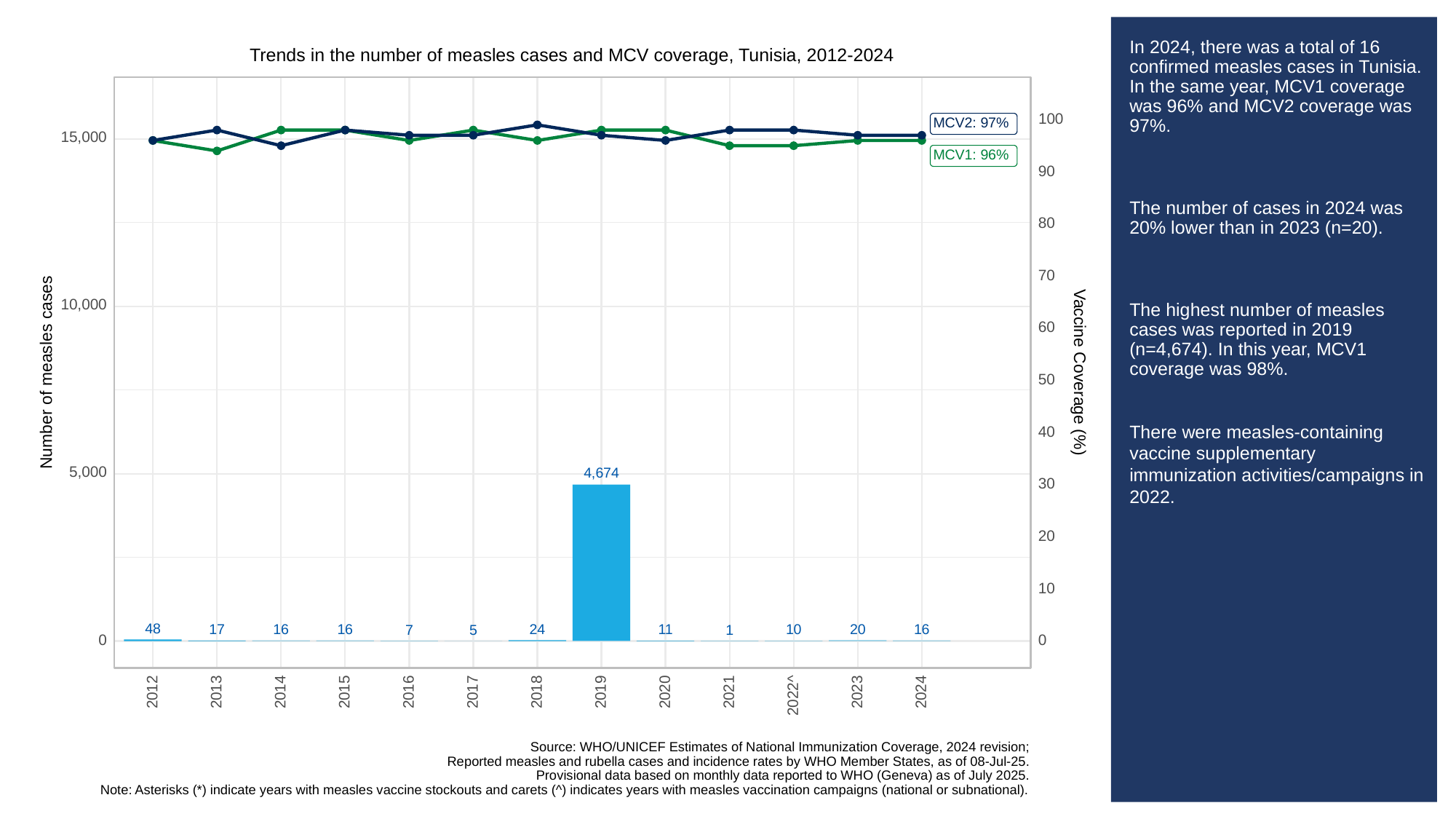

# In 2024, there was a total of 16 confirmed measles cases in Tunisia. In the same year, MCV1 coverage was 96% and MCV2 coverage was 97%.

The number of cases in 2024 was 20% lower than in 2023 (n=20).

The highest number of measles cases was reported in 2019 (n=4,674). In this year, MCV1 coverage was 98%.

There were measles-containing vaccine supplementary immunization activities/campaigns in 2022.

Trends in the number of measles cases and MCV coverage, Tunisia, 2012-2024

100
MCV2: 97%

15,000

MCV1: 96%
90
80

70
10,000

60
Vaccine Coverage (%)
Number of measles cases
50

40
5,000
4,674

30

20

10
48
20
24
16
16
16
17
10
11
5
7
1
0
0

2013
2023
2012
2014
2015
2016
2017
2018
2019
2020
2021
2024
2022^
Source: WHO/UNICEF Estimates of National Immunization Coverage, 2024 revision;
Reported measles and rubella cases and incidence rates by WHO Member States, as of 08-Jul-25.
Provisional data based on monthly data reported to WHO (Geneva) as of July 2025.
Note: Asterisks (*) indicate years with measles vaccine stockouts and carets (^) indicates years with measles vaccination campaigns (national or subnational).